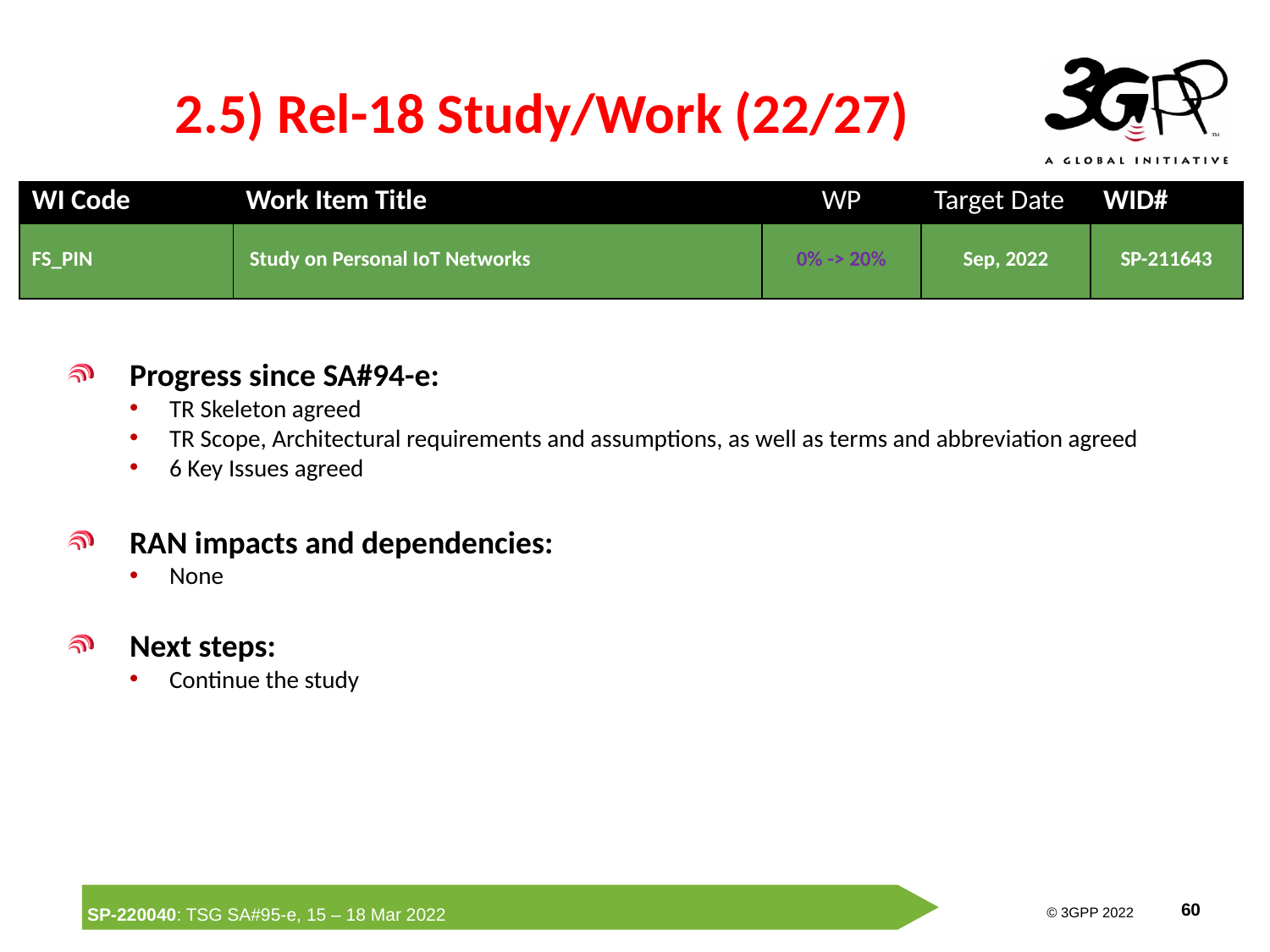

# 2.5) Rel-18 Study/Work (22/27)
| WI Code | Work Item Title | WP | Target Date | WID# |
| --- | --- | --- | --- | --- |
| FS\_PIN | Study on Personal IoT Networks | 0% -> 20% | Sep, 2022 | SP-211643 |
Progress since SA#94-e:
TR Skeleton agreed
TR Scope, Architectural requirements and assumptions, as well as terms and abbreviation agreed
6 Key Issues agreed

RAN impacts and dependencies:
None

Next steps:
Continue the study